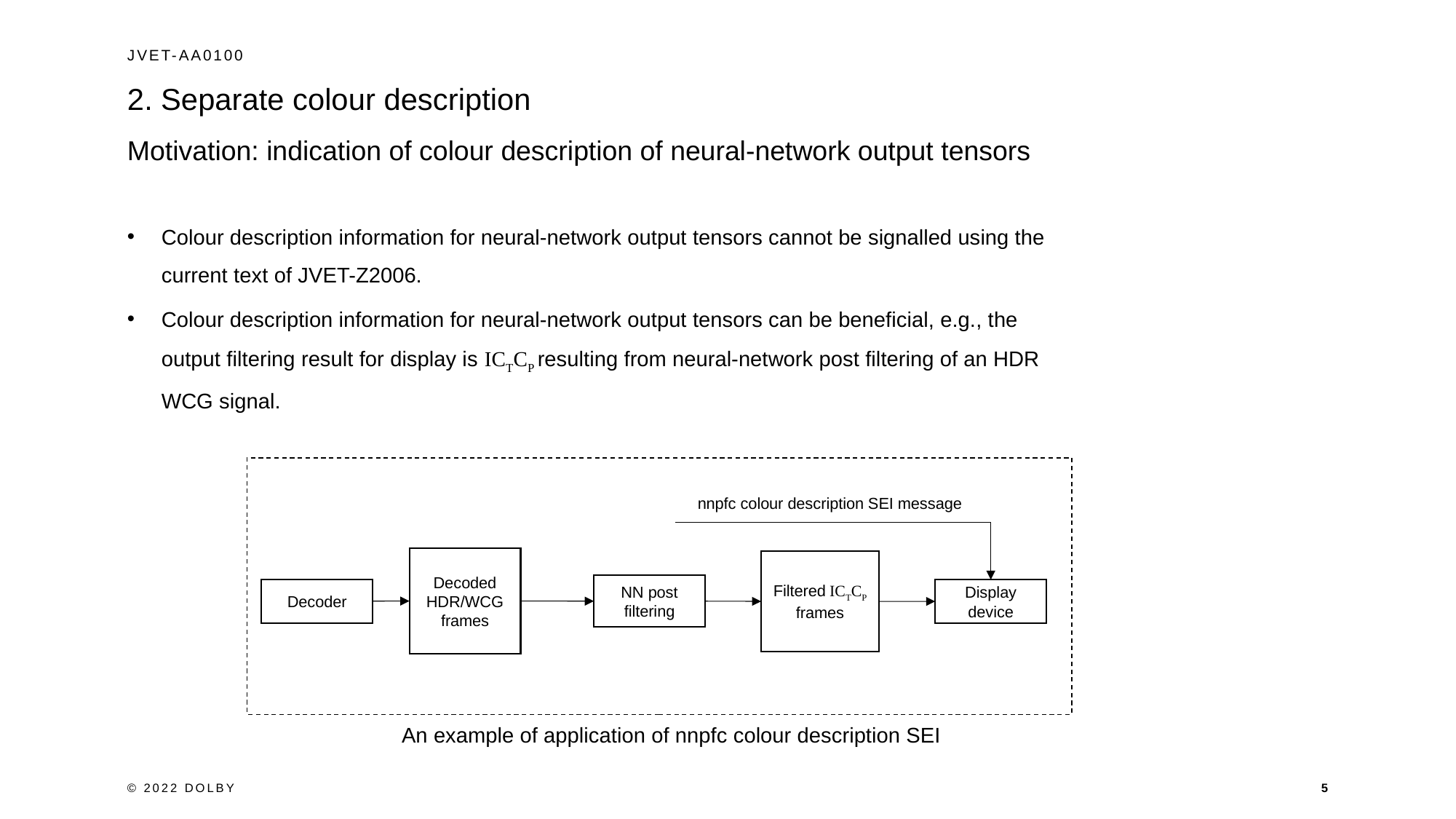

JVET-AA0100
2. Separate colour description
# Motivation: indication of colour description of neural-network output tensors

Colour description information for neural-network output tensors cannot be signalled using the current text of JVET-Z2006.
Colour description information for neural-network output tensors can be beneficial, e.g., the output filtering result for display is ICTCP resulting from neural-network post filtering of an HDR WCG signal.

nnpfc colour description SEI message
Decoded HDR/WCG frames
Filtered ICTCP frames
NN post filtering
Decoder
Display device
An example of application of nnpfc colour description SEI
© 2022 DOLBY
5